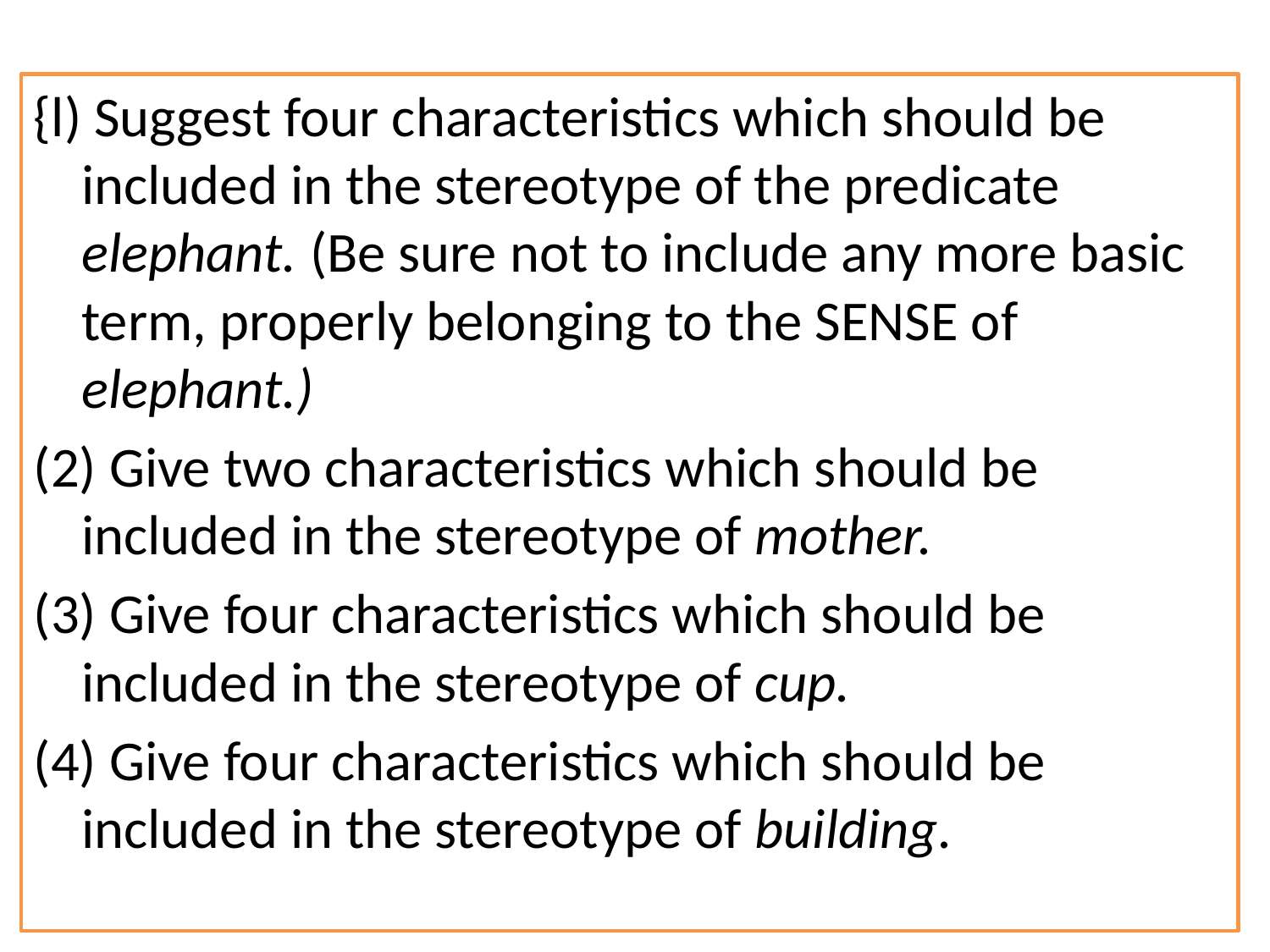

#
{l) Suggest four characteristics which should be included in the stereotype of the predicate elephant. (Be sure not to include any more basic term, properly belonging to the SENSE of elephant.)
(2) Give two characteristics which should be included in the stereotype of mother.
(3) Give four characteristics which should be included in the stereotype of cup.
(4) Give four characteristics which should be included in the stereotype of building.